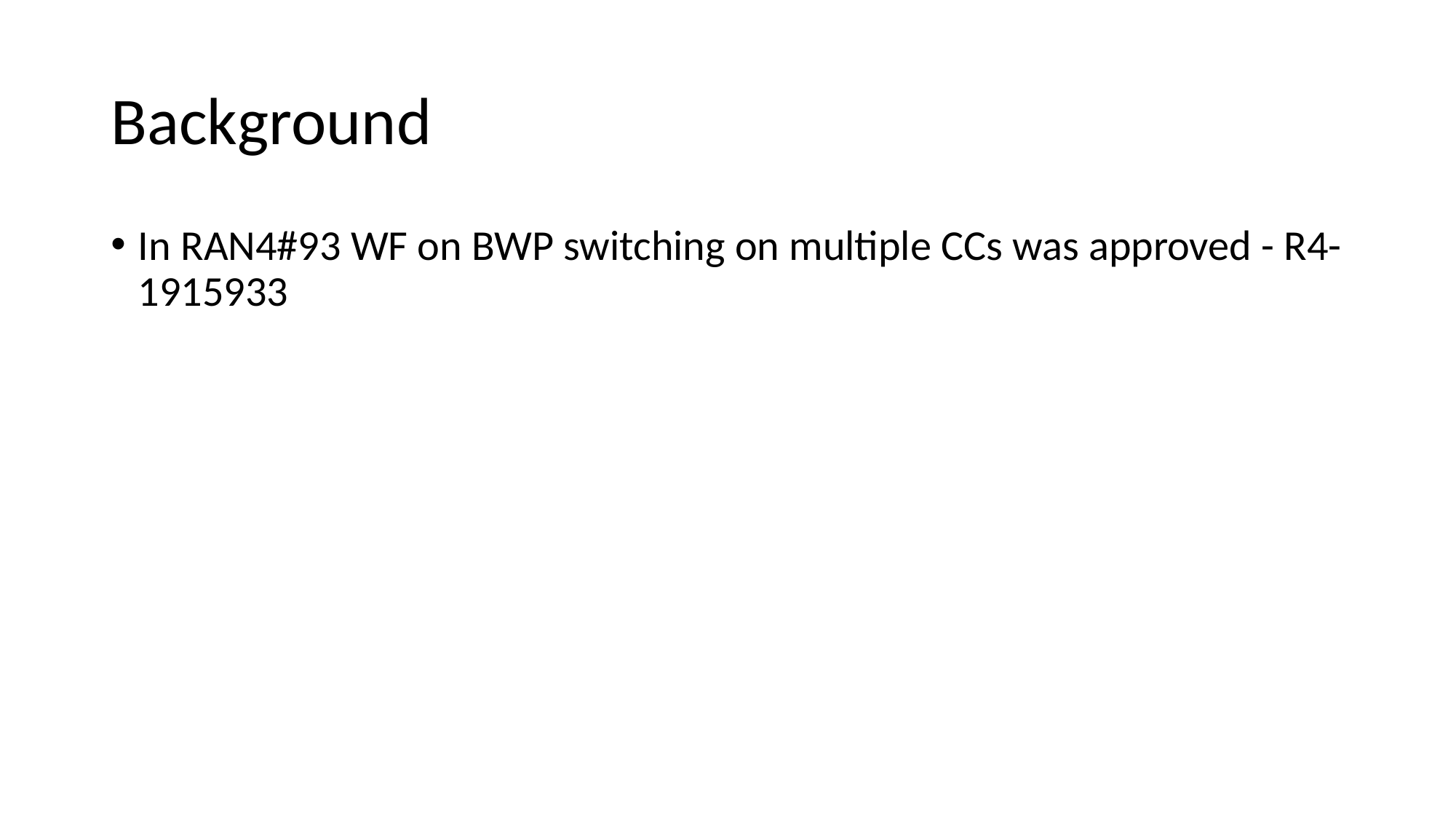

# Background
In RAN4#93 WF on BWP switching on multiple CCs was approved - R4-1915933